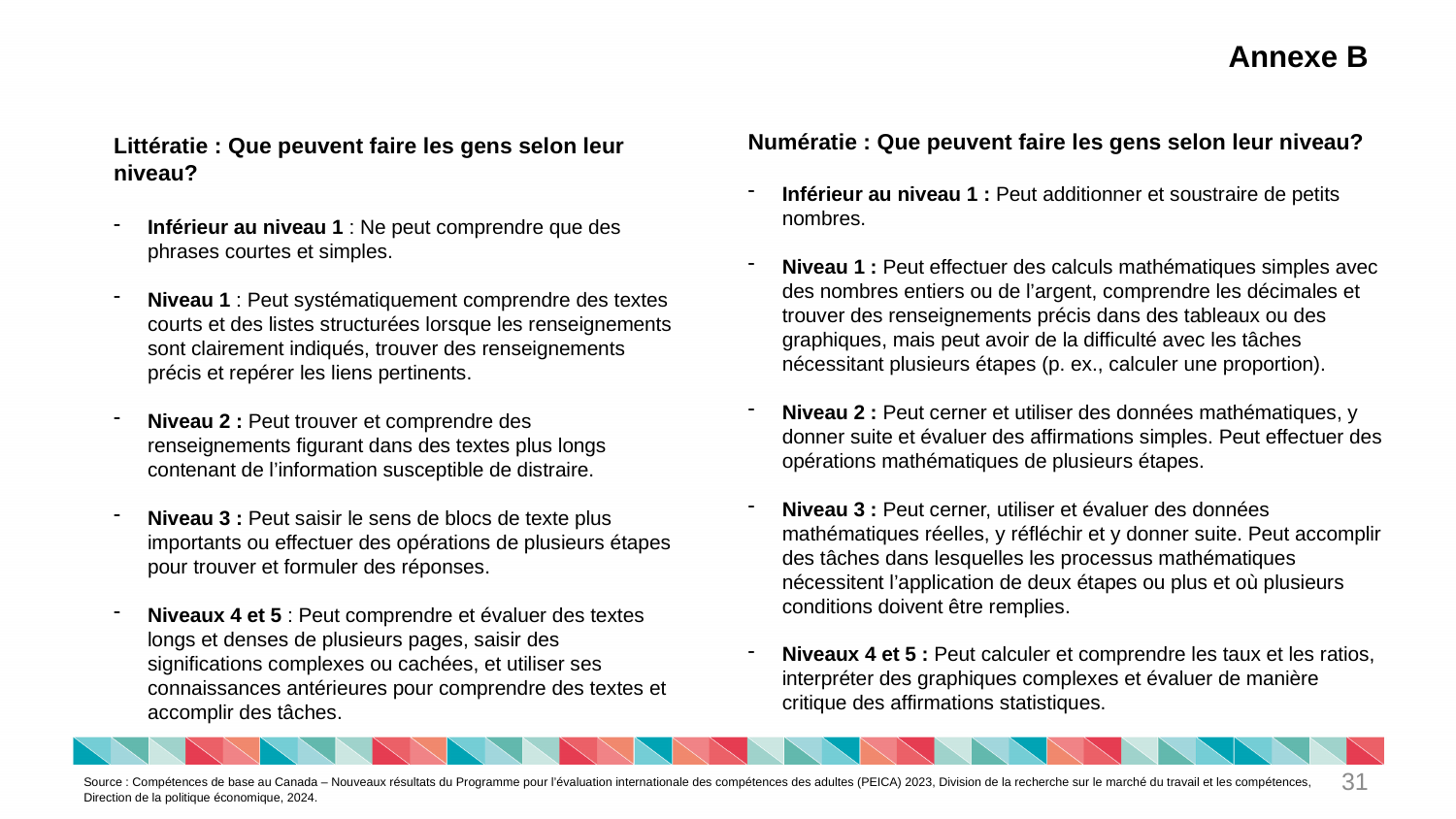

# Annexe B
Numératie : Que peuvent faire les gens selon leur niveau?

Inférieur au niveau 1 : Peut additionner et soustraire de petits nombres.

Niveau 1 : Peut effectuer des calculs mathématiques simples avec des nombres entiers ou de l’argent, comprendre les décimales et trouver des renseignements précis dans des tableaux ou des graphiques, mais peut avoir de la difficulté avec les tâches nécessitant plusieurs étapes (p. ex., calculer une proportion).

Niveau 2 : Peut cerner et utiliser des données mathématiques, y donner suite et évaluer des affirmations simples. Peut effectuer des opérations mathématiques de plusieurs étapes.

Niveau 3 : Peut cerner, utiliser et évaluer des données mathématiques réelles, y réfléchir et y donner suite. Peut accomplir des tâches dans lesquelles les processus mathématiques nécessitent l’application de deux étapes ou plus et où plusieurs conditions doivent être remplies.

Niveaux 4 et 5 : Peut calculer et comprendre les taux et les ratios, interpréter des graphiques complexes et évaluer de manière critique des affirmations statistiques.

Littératie : Que peuvent faire les gens selon leur niveau?

Inférieur au niveau 1 : Ne peut comprendre que des phrases courtes et simples.

Niveau 1 : Peut systématiquement comprendre des textes courts et des listes structurées lorsque les renseignements sont clairement indiqués, trouver des renseignements précis et repérer les liens pertinents.

Niveau 2 : Peut trouver et comprendre des renseignements figurant dans des textes plus longs contenant de l’information susceptible de distraire.

Niveau 3 : Peut saisir le sens de blocs de texte plus importants ou effectuer des opérations de plusieurs étapes pour trouver et formuler des réponses.

Niveaux 4 et 5 : Peut comprendre et évaluer des textes longs et denses de plusieurs pages, saisir des significations complexes ou cachées, et utiliser ses connaissances antérieures pour comprendre des textes et accomplir des tâches.

31
Source : Compétences de base au Canada – Nouveaux résultats du Programme pour l’évaluation internationale des compétences des adultes (PEICA) 2023, Division de la recherche sur le marché du travail et les compétences, Direction de la politique économique, 2024.